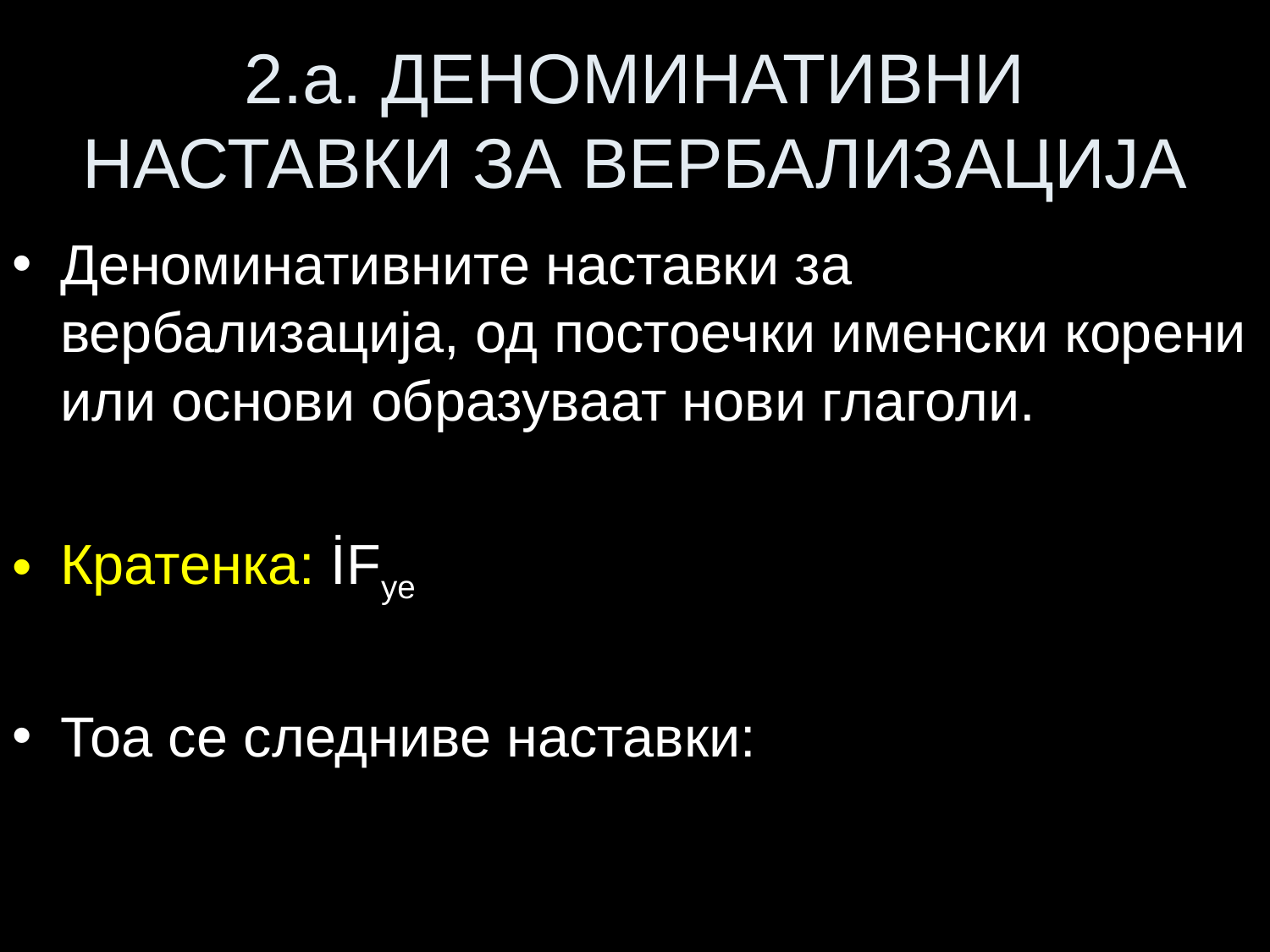

# 2.a. ДЕНОМИНАТИВНИ НАСТАВКИ ЗА ВЕРБАЛИЗАЦИЈА
Деноминативните наставки за вербализација, од постоечки именски корени или основи образуваат нови глаголи.

Кратенка: İFye

Тоа се следниве наставки: